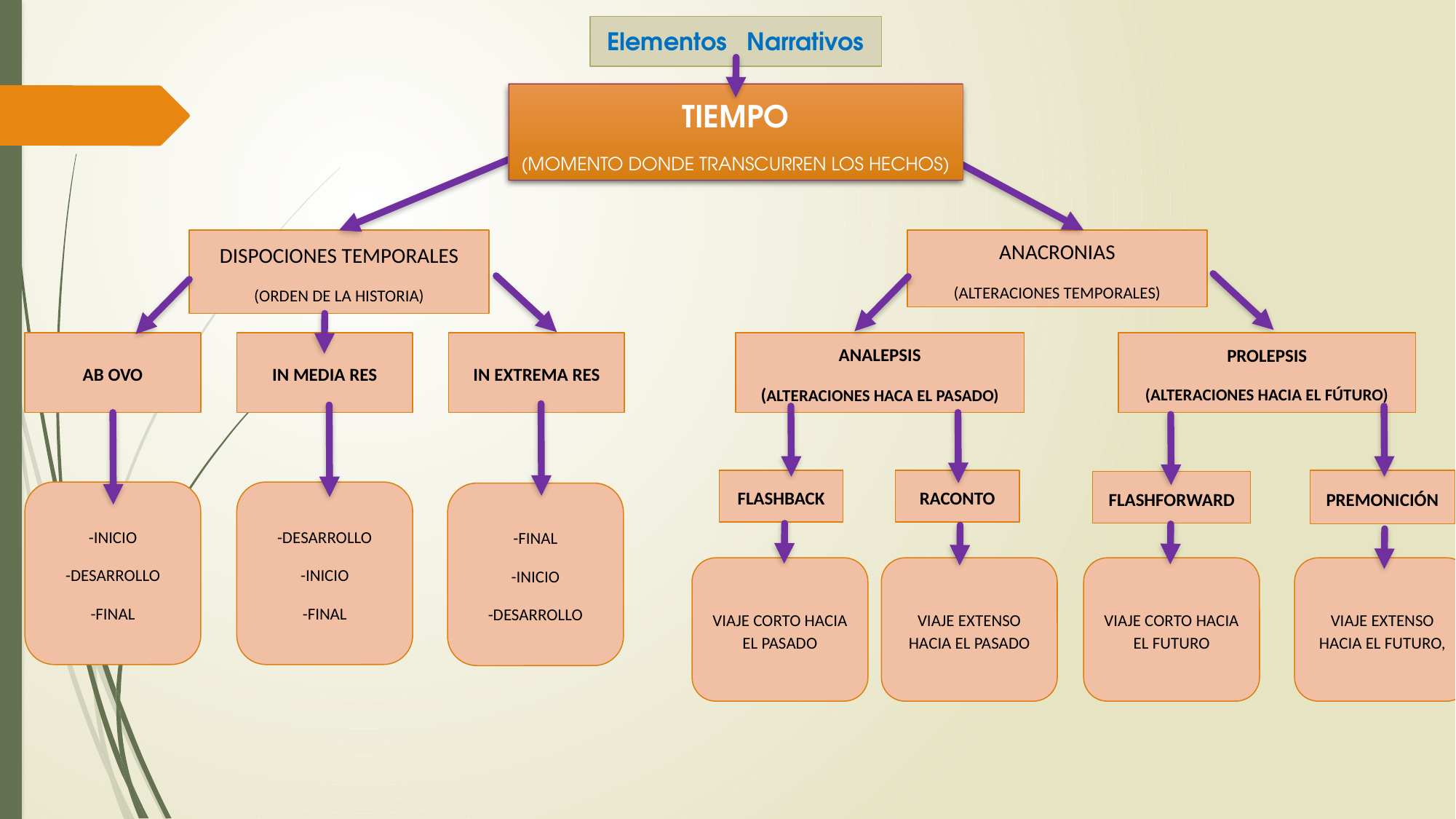

Elementos   Narrativos

TIEMPO
(MOMENTO DONDE TRANSCURREN LOS HECHOS)

DISPOCIONES TEMPORALES
(ORDEN DE LA HISTORIA)
ANACRONIAS
(ALTERACIONES TEMPORALES)
ANALEPSIS
(ALTERACIONES HACA EL PASADO)
PROLEPSIS
(ALTERACIONES HACIA EL FÚTURO)
AB OVO
IN MEDIA RES
IN EXTREMA RES
FLASHBACK
RACONTO
PREMONICIÓN
FLASHFORWARD
-INICIO
-DESARROLLO
-FINAL
-DESARROLLO
-INICIO
-FINAL
-FINAL
-INICIO
-DESARROLLO

VIAJE EXTENSO HACIA EL PASADO

VIAJE CORTO HACIA EL FUTURO

VIAJE EXTENSO HACIA EL FUTURO,

VIAJE CORTO HACIA EL PASADO